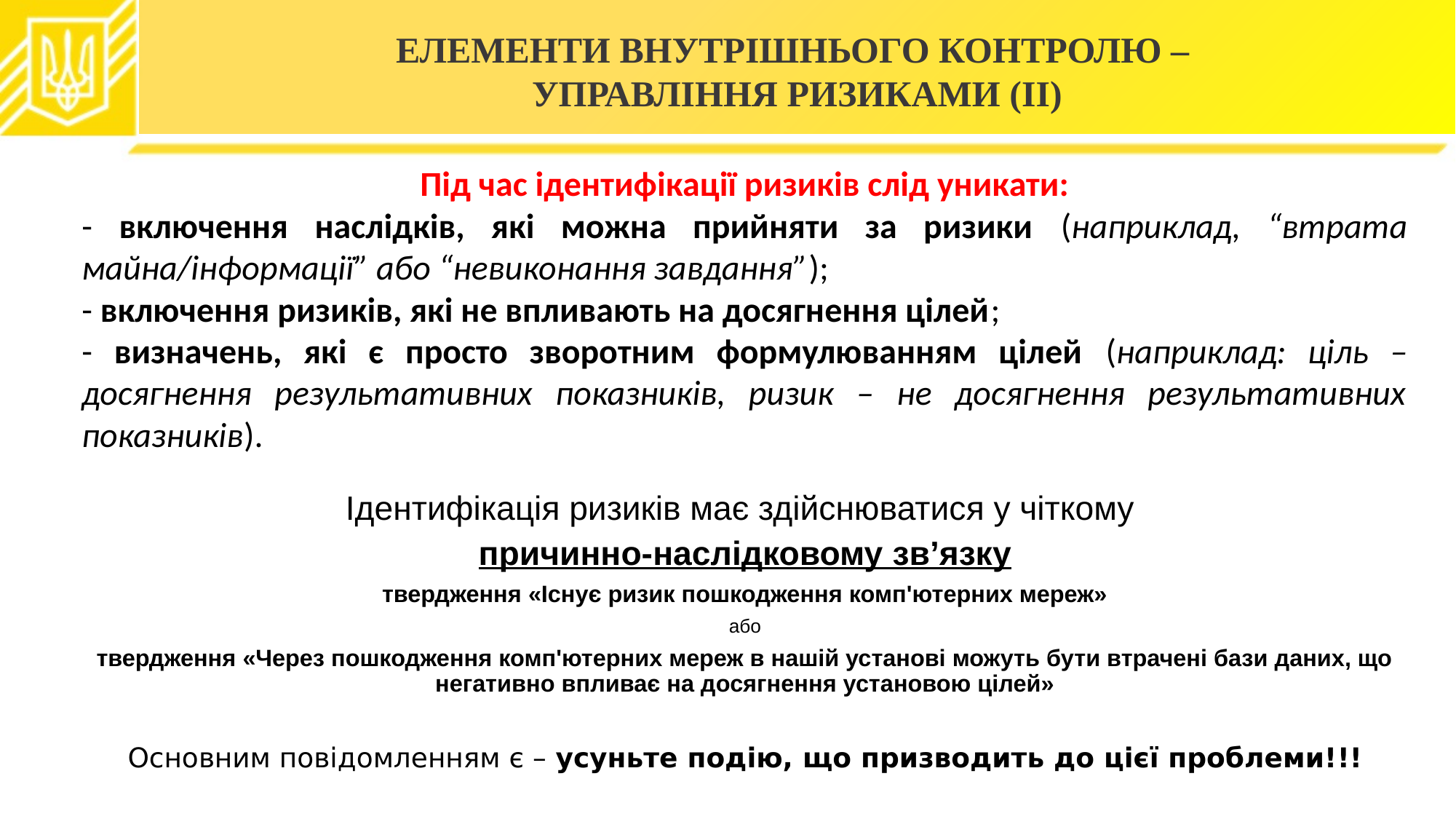

# ЕЛЕМЕНТИ ВНУТРІШНЬОГО КОНТРОЛЮ – УПРАВЛІННЯ РИЗИКАМИ (ІІ)
Під час ідентифікації ризиків слід уникати:
- включення наслідків, які можна прийняти за ризики (наприклад, “втрата майна/інформації” або “невиконання завдання”);
- включення ризиків, які не впливають на досягнення цілей;
- визначень, які є просто зворотним формулюванням цілей (наприклад: ціль – досягнення результативних показників, ризик – не досягнення результативних показників).
Ідентифікація ризиків має здійснюватися у чіткому
причинно-наслідковому зв’язку
твердження «Існує ризик пошкодження комп'ютерних мереж»
або
твердження «Через пошкодження комп'ютерних мереж в нашій установі можуть бути втрачені бази даних, що негативно впливає на досягнення установою цілей»

Основним повідомленням є – усуньте подію, що призводить до цієї проблеми!!!